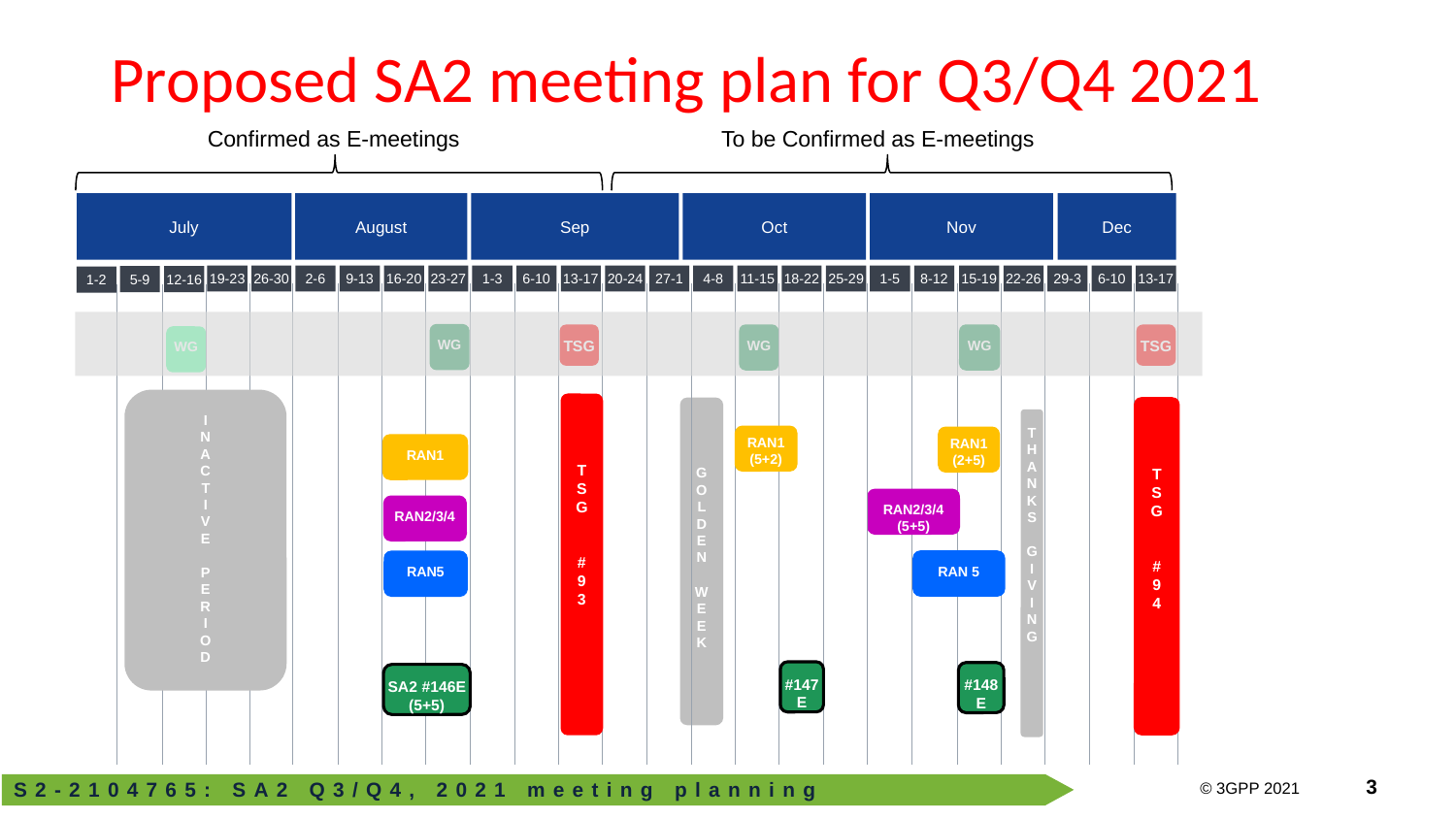

# Proposed SA2 meeting plan for Q3/Q4 2021
Confirmed as E-meetings

To be Confirmed as E-meetings

July
August
Sep
Dec
Oct
Nov
19-23
26-30
2-6
9-13
16-20
23-27
1-3
6-10
13-17
20-24
27-1
4-8
11-15
18-22
25-29
1-5
8-12
15-19
22-26
29-3
6-10
13-17
5-9
12-16
1-2

WG
TSG
WG
WG
TSG
WG
I
N
A
C
T
I
V
E

P
E
R
I
O
D

T
S
G

#
9
3

T
S
G

#
9
4

G
O
L
D
E
N

W
E
E
K

T
H
A
N
K
S

G
I
V
I
N
G

RAN1
(5+2)
RAN1
(2+5)
RAN1
RAN2/3/4
(5+5)
RAN2/3/4
RAN 5
RAN5
#147E
(5)
#148E
(5)
SA2 #146E
(5+5)